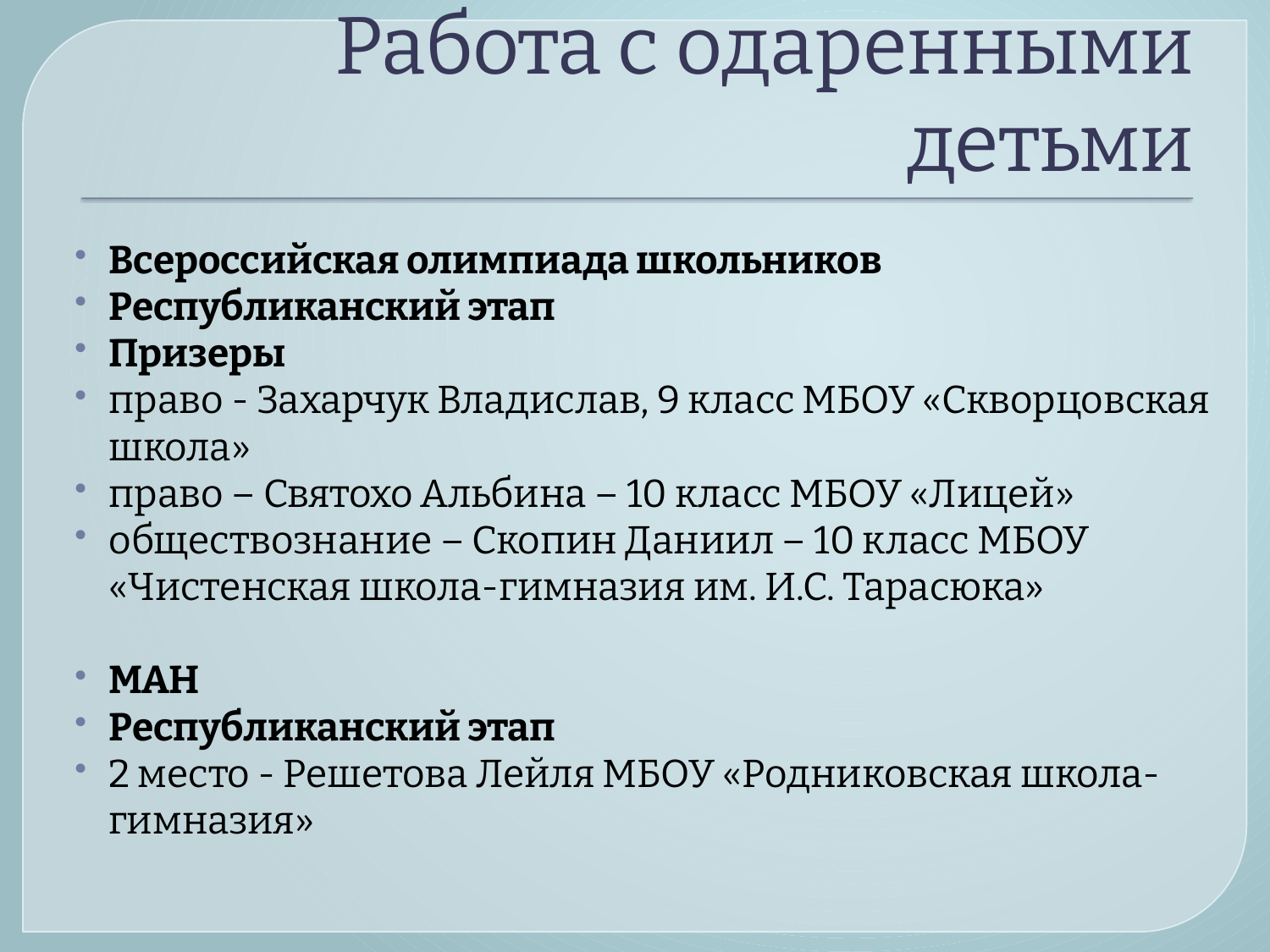

# Работа с одаренными детьми
Всероссийская олимпиада школьников
Республиканский этап
Призеры
право - Захарчук Владислав, 9 класс МБОУ «Скворцовская школа»
право – Святохо Альбина – 10 класс МБОУ «Лицей»
обществознание – Скопин Даниил – 10 класс МБОУ «Чистенская школа-гимназия им. И.С. Тарасюка»

МАН
Республиканский этап
2 место - Решетова Лейля МБОУ «Родниковская школа-гимназия»